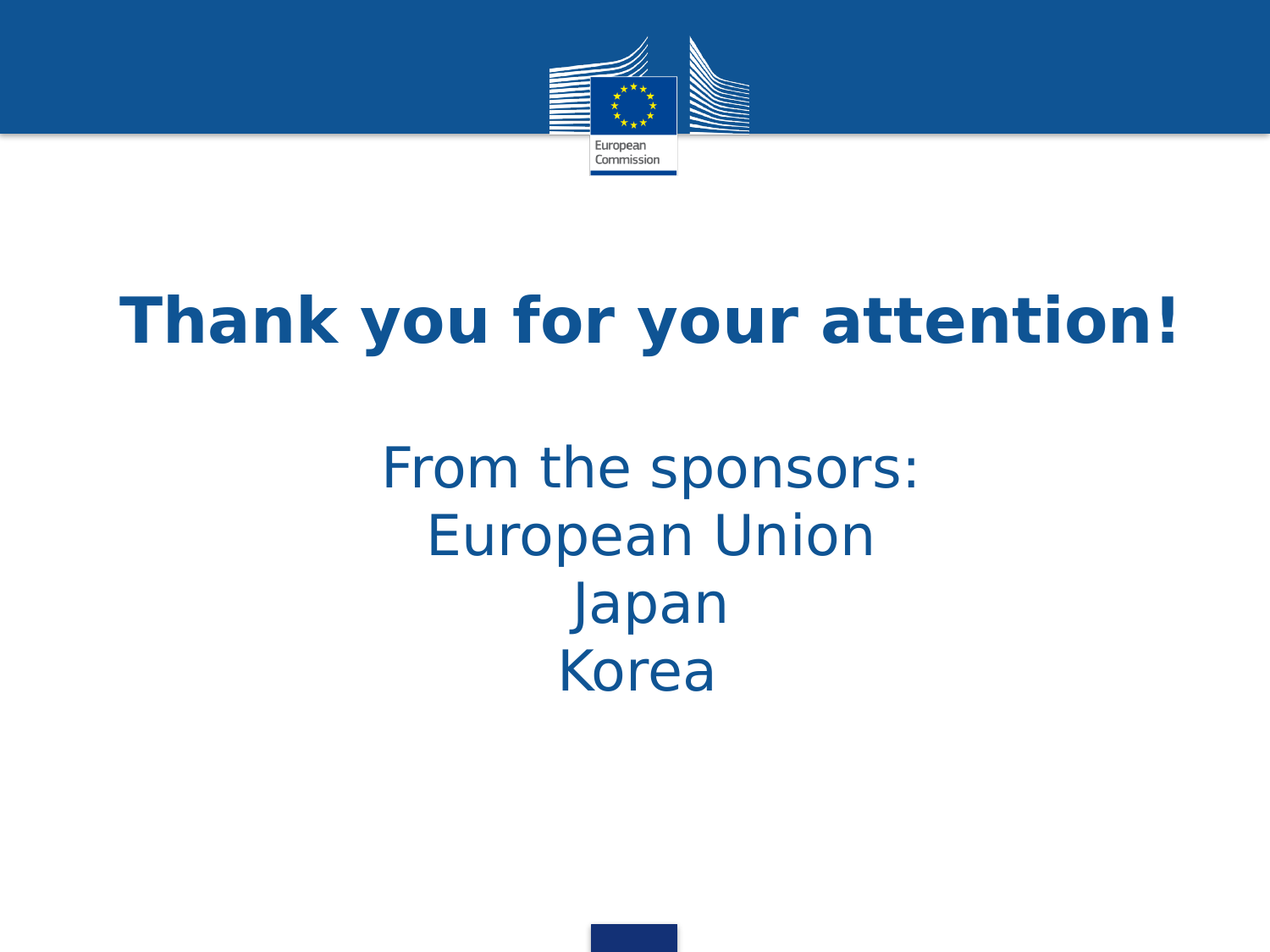

# Thank you for your attention! From the sponsors: European Union Japan Korea